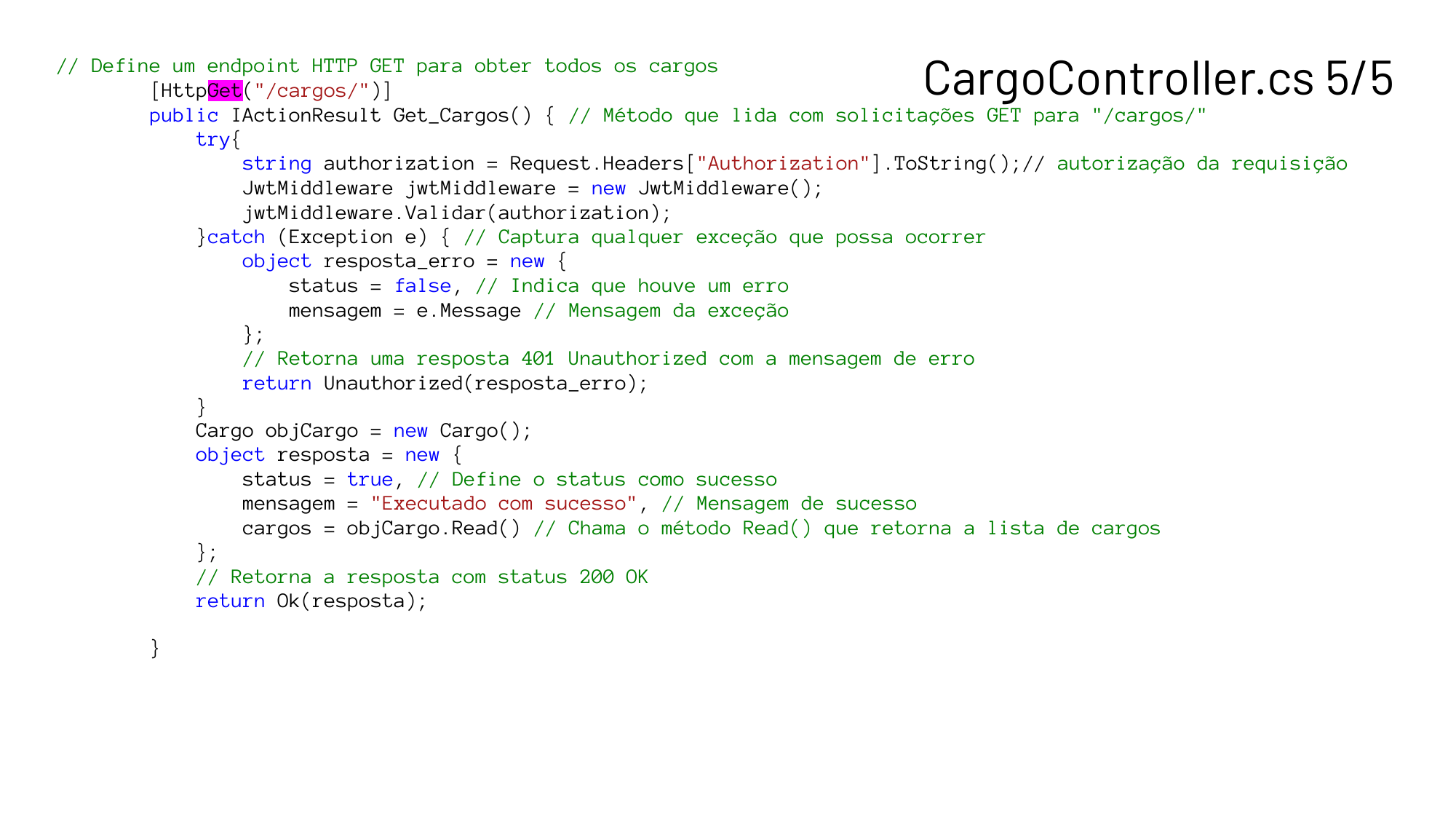

# CargoController.cs 5/5
// Define um endpoint HTTP GET para obter todos os cargos
        [HttpGet("/cargos/")]
        public IActionResult Get_Cargos() { // Método que lida com solicitações GET para "/cargos/"
            try{
                string authorization = Request.Headers["Authorization"].ToString();// autorização da requisição
                JwtMiddleware jwtMiddleware = new JwtMiddleware();
                jwtMiddleware.Validar(authorization);
            }catch (Exception e) { // Captura qualquer exceção que possa ocorrer
                object resposta_erro = new {
                    status = false, // Indica que houve um erro
                    mensagem = e.Message // Mensagem da exceção
                };
                // Retorna uma resposta 401 Unauthorized com a mensagem de erro
                return Unauthorized(resposta_erro);
            }
            Cargo objCargo = new Cargo();
            object resposta = new {
                status = true, // Define o status como sucesso
                mensagem = "Executado com sucesso", // Mensagem de sucesso
                cargos = objCargo.Read() // Chama o método Read() que retorna a lista de cargos
            };
            // Retorna a resposta com status 200 OK
            return Ok(resposta);
        }